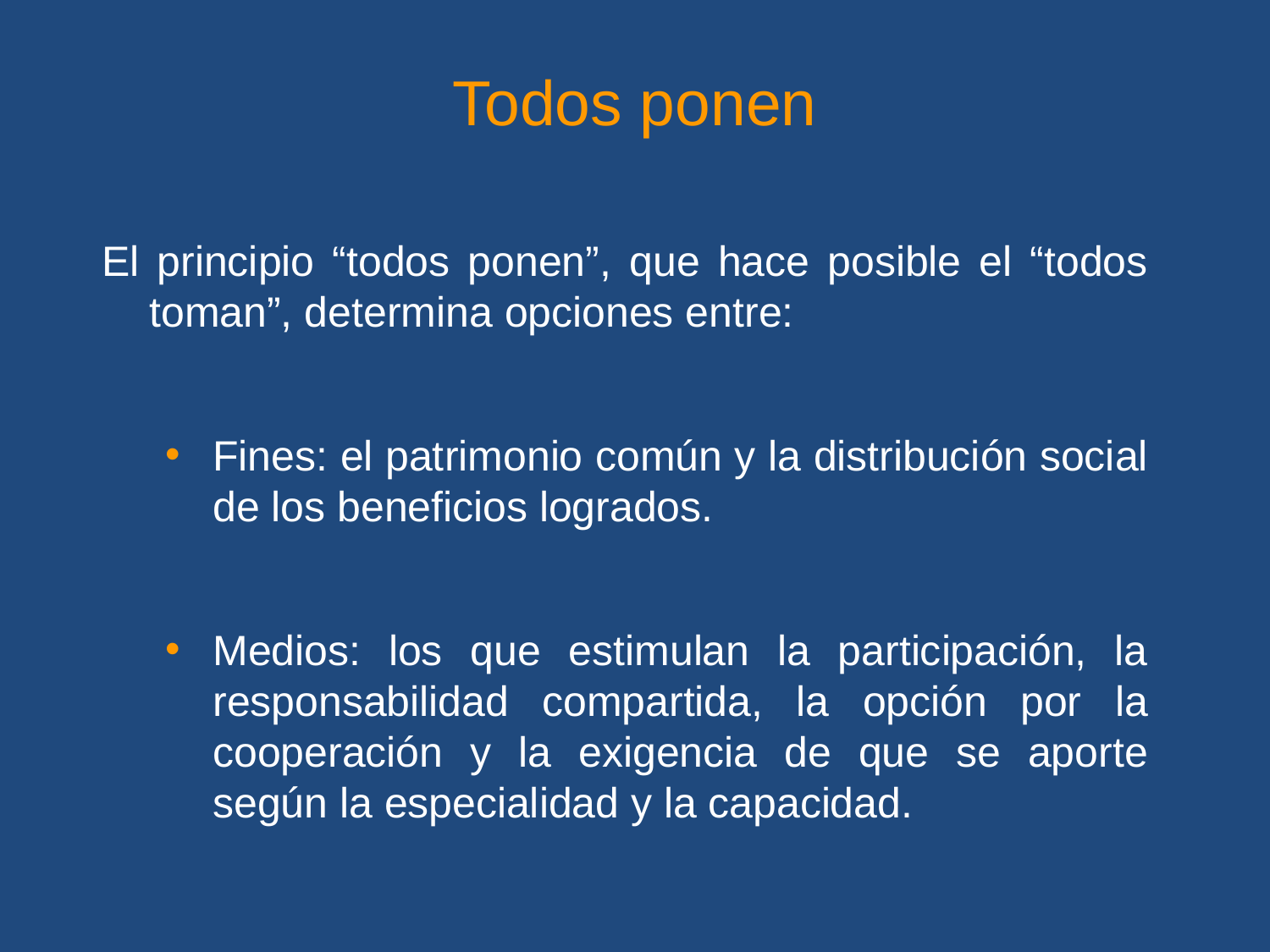

Todos ponen
El principio “todos ponen”, que hace posible el “todos toman”, determina opciones entre:

Fines: el patrimonio común y la distribución social de los beneficios logrados.

Medios: los que estimulan la participación, la responsabilidad compartida, la opción por la cooperación y la exigencia de que se aporte según la especialidad y la capacidad.